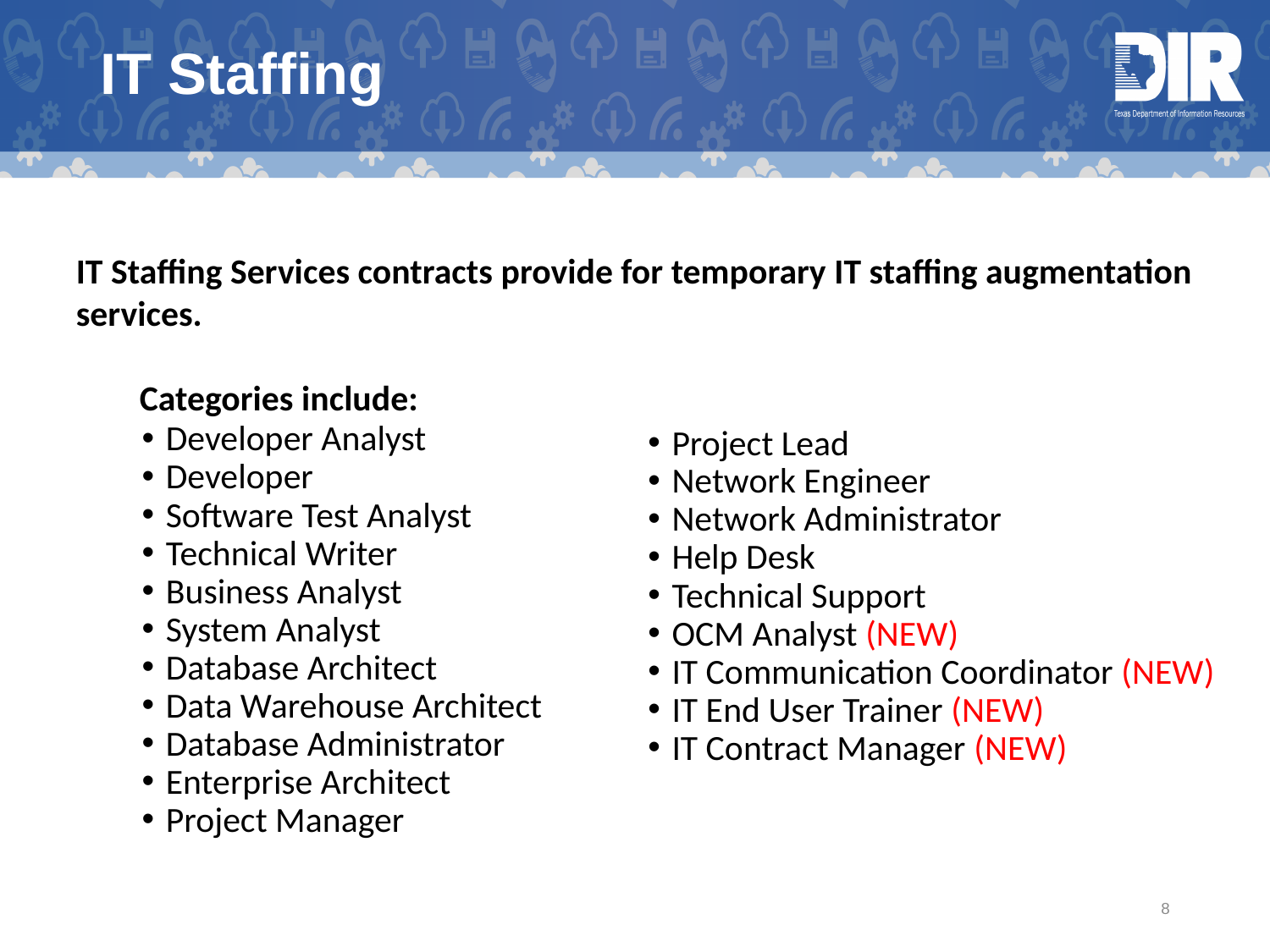

# IT Staffing
IT Staffing Services contracts provide for temporary IT staffing augmentation services.

Categories include:
Developer Analyst
Developer
Software Test Analyst
Technical Writer
Business Analyst
System Analyst
Database Architect
Data Warehouse Architect
Database Administrator
Enterprise Architect
Project Manager

Project Lead
Network Engineer
Network Administrator
Help Desk
Technical Support
OCM Analyst (NEW)
IT Communication Coordinator (NEW)
IT End User Trainer (NEW)
IT Contract Manager (NEW)
8